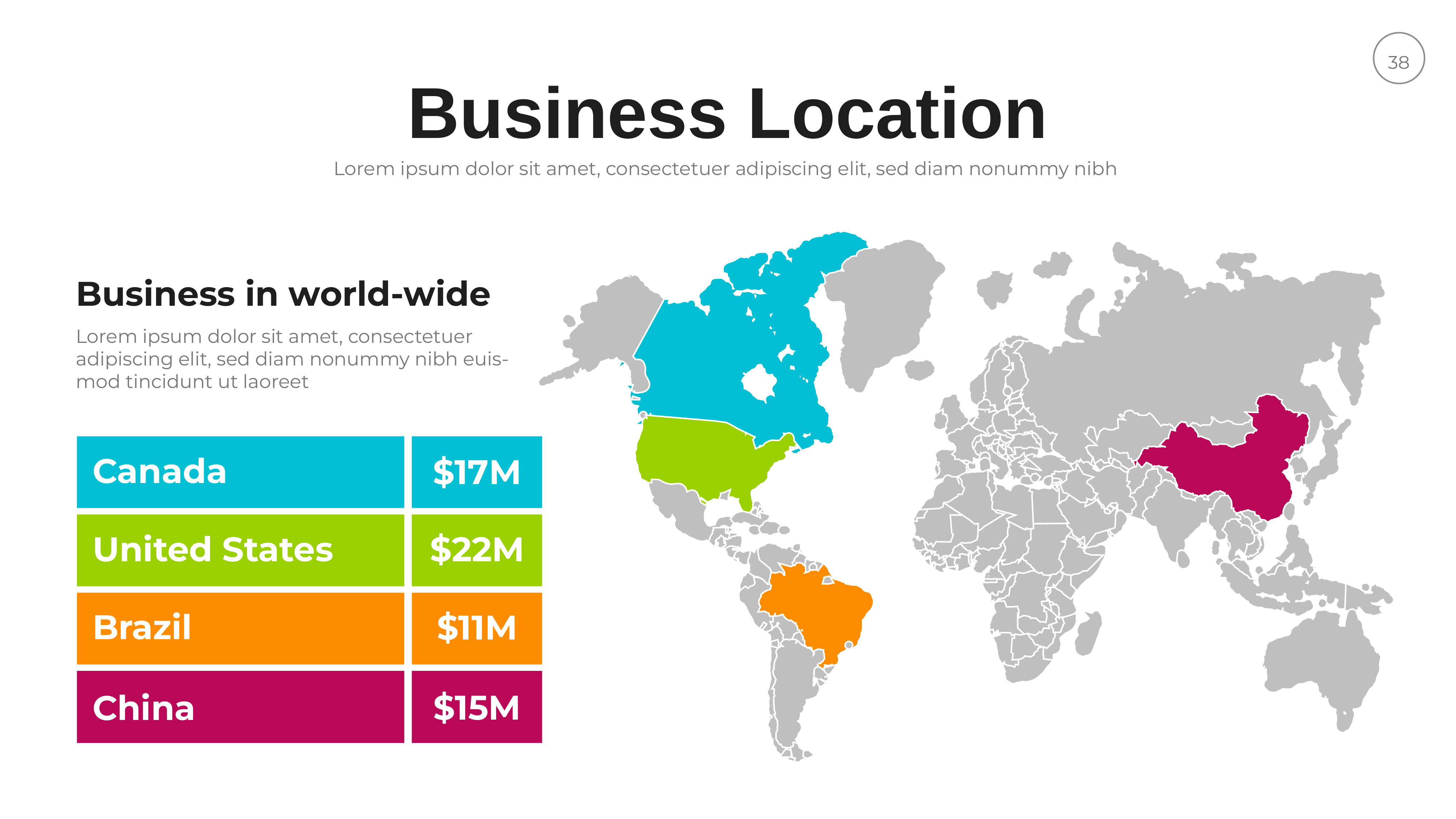

Business Location
Lorem ipsum dolor sit amet, consectetuer adipiscing elit, sed diam nonummy nibh

Business in world-wide

Lorem ipsum dolor sit amet, consectetuer adipiscing elit, sed diam nonummy nibh euis-mod tincidunt ut laoreet

Canada

$17M

United States
$22M

Brazil
$11M

$15M
China